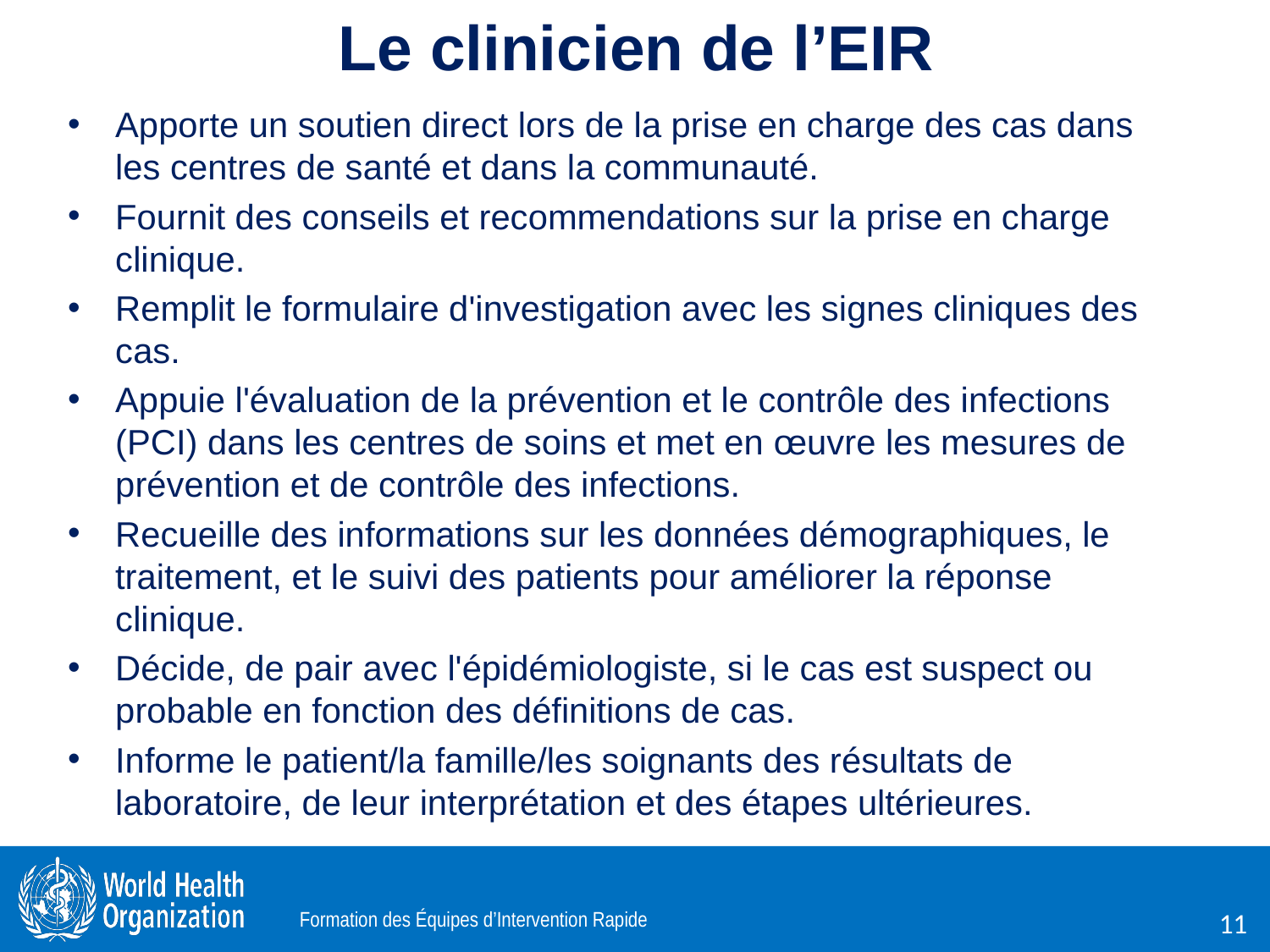

# Le clinicien de l’EIR
Apporte un soutien direct lors de la prise en charge des cas dans les centres de santé et dans la communauté.
Fournit des conseils et recommendations sur la prise en charge clinique.
Remplit le formulaire d'investigation avec les signes cliniques des cas.
Appuie l'évaluation de la prévention et le contrôle des infections (PCI) dans les centres de soins et met en œuvre les mesures de prévention et de contrôle des infections.
Recueille des informations sur les données démographiques, le traitement, et le suivi des patients pour améliorer la réponse clinique.
Décide, de pair avec l'épidémiologiste, si le cas est suspect ou probable en fonction des définitions de cas.
Informe le patient/la famille/les soignants des résultats de laboratoire, de leur interprétation et des étapes ultérieures.